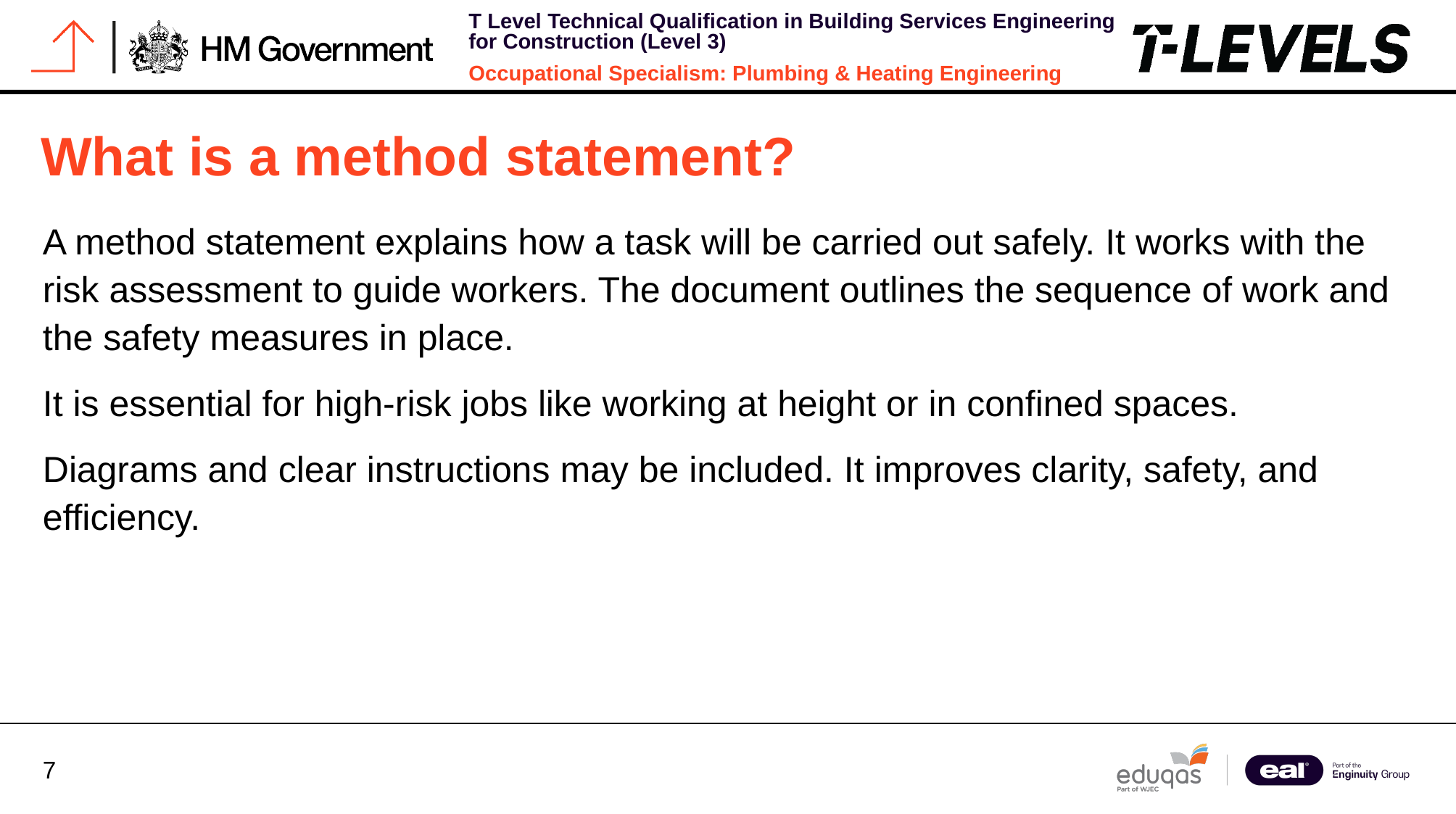

# What is a method statement?
A method statement explains how a task will be carried out safely. It works with the risk assessment to guide workers. The document outlines the sequence of work and the safety measures in place.
It is essential for high-risk jobs like working at height or in confined spaces.
Diagrams and clear instructions may be included. It improves clarity, safety, and efficiency.